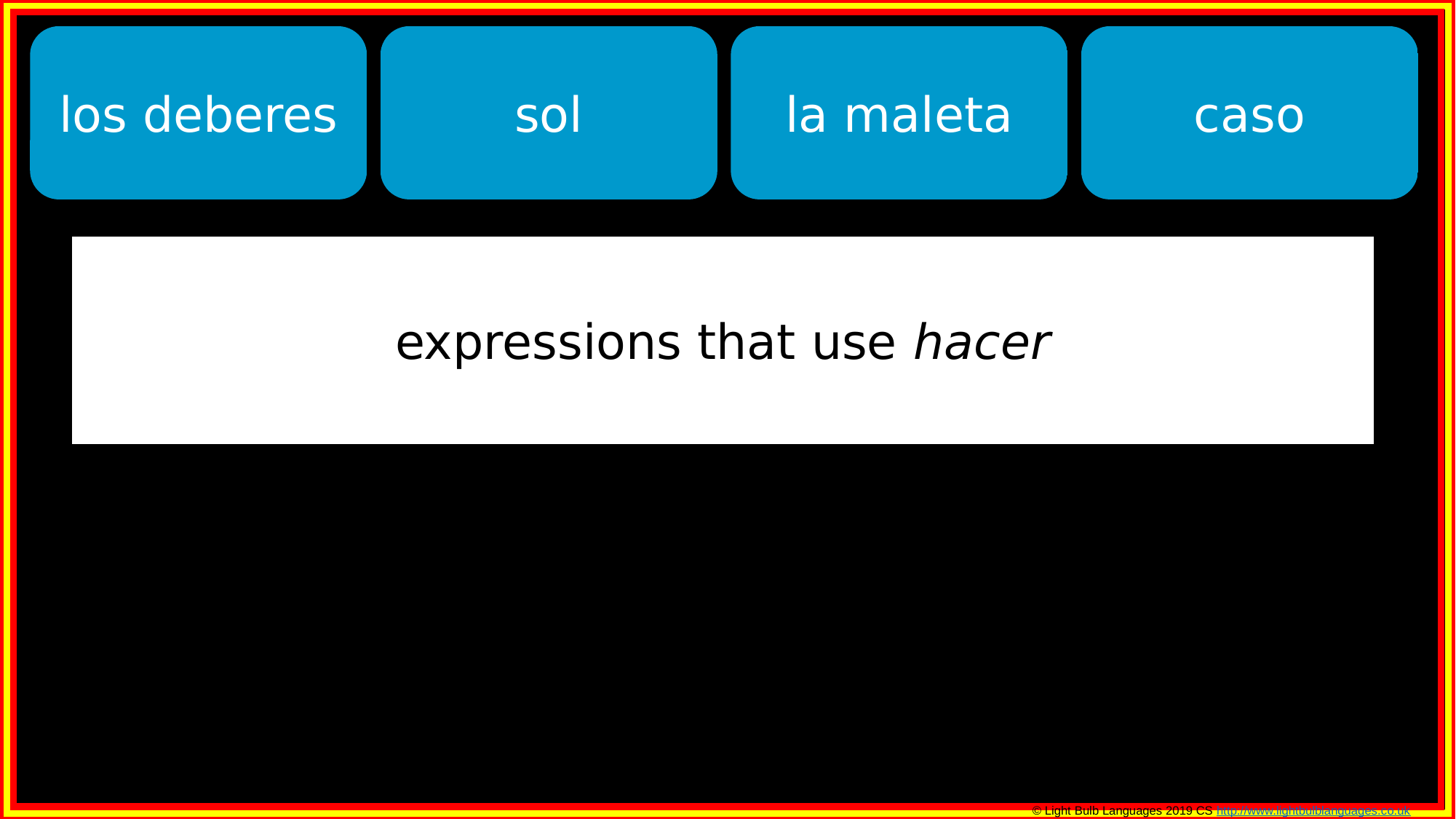

los deberes
sol
la maleta
caso
expressions that use hacer
© Light Bulb Languages 2019 CS http://www.lightbulblanguages.co.uk